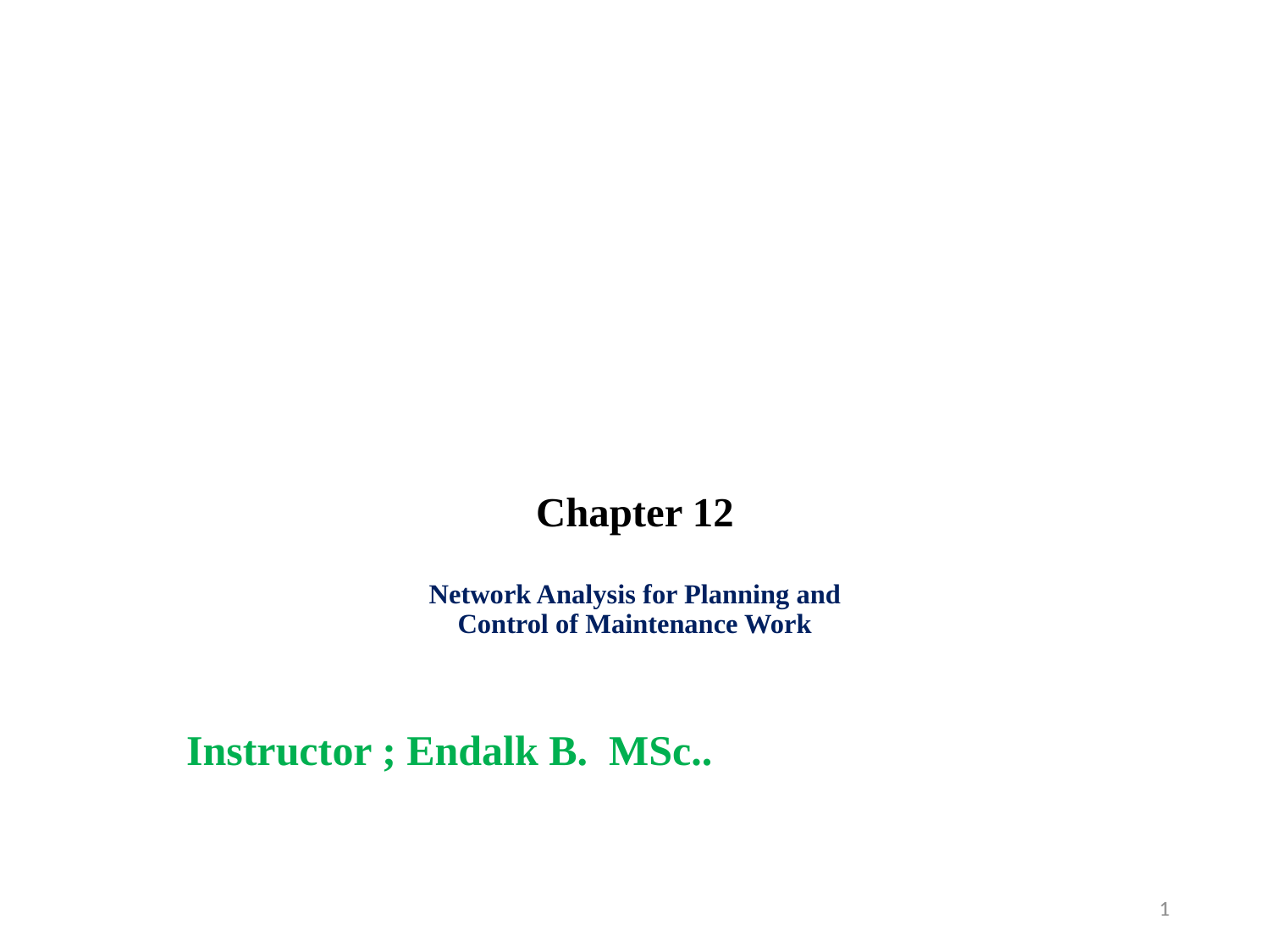

# Chapter 12 Network Analysis for Planning and Control of Maintenance Work
Instructor ; Endalk B.  MSc..
1